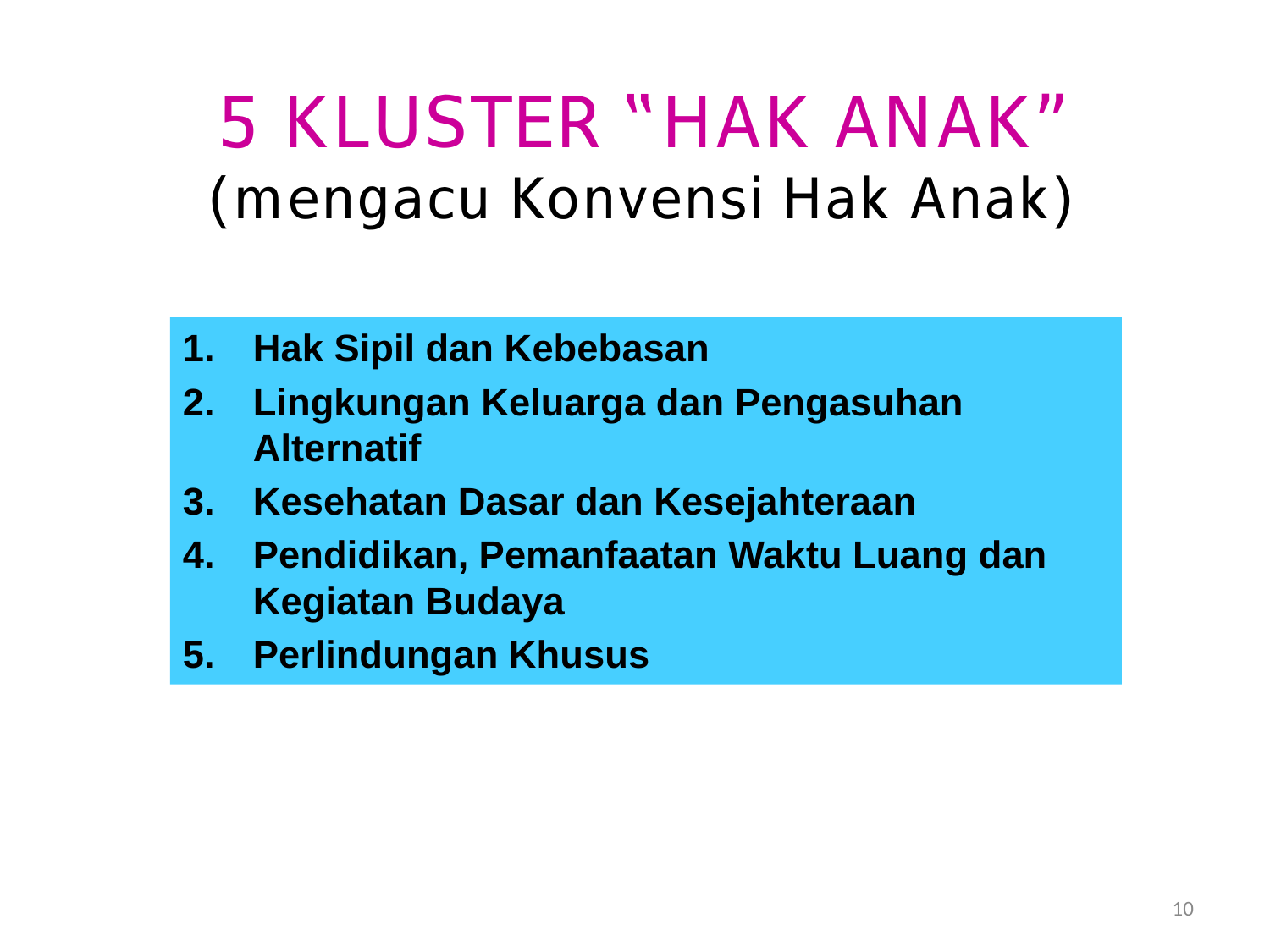

# 5 KLUSTER “HAK ANAK” (mengacu Konvensi Hak Anak)
Hak Sipil dan Kebebasan
Lingkungan Keluarga dan Pengasuhan Alternatif
Kesehatan Dasar dan Kesejahteraan
Pendidikan, Pemanfaatan Waktu Luang dan Kegiatan Budaya
Perlindungan Khusus

10